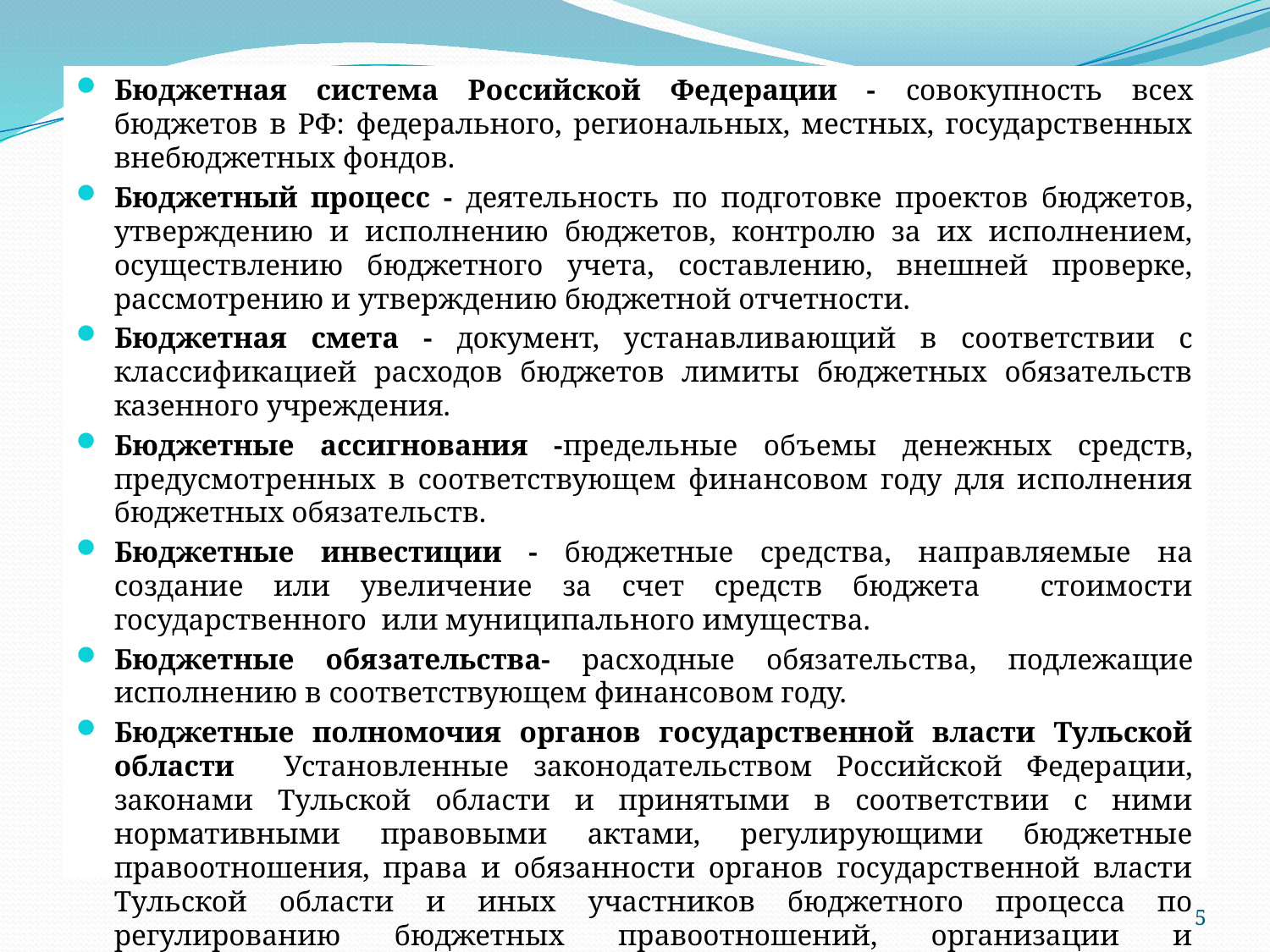

Бюджетная система Российской Федерации - совокупность всех бюджетов в РФ: федерального, региональных, местных, государственных внебюджетных фондов.
Бюджетный процесс - деятельность по подготовке проектов бюджетов, утверждению и исполнению бюджетов, контролю за их исполнением, осуществлению бюджетного учета, составлению, внешней проверке, рассмотрению и утверждению бюджетной отчетности.
Бюджетная смета - документ, устанавливающий в соответствии с классификацией расходов бюджетов лимиты бюджетных обязательств казенного учреждения.
Бюджетные ассигнования -предельные объемы денежных средств, предусмотренных в соответствующем финансовом году для исполнения бюджетных обязательств.
Бюджетные инвестиции - бюджетные средства, направляемые на создание или увеличение за счет средств бюджета  стоимости государственного  или муниципального имущества.
Бюджетные обязательства- расходные обязательства, подлежащие исполнению в соответствующем финансовом году.
Бюджетные полномочия органов государственной власти Тульской области  Установленные законодательством Российской Федерации, законами Тульской области и принятыми в соответствии с ними нормативными правовыми актами, регулирующими бюджетные правоотношения, права и обязанности органов государственной власти Тульской области и иных участников бюджетного процесса по регулированию бюджетных правоотношений, организации и осуществлению бюджетного процесса.

5